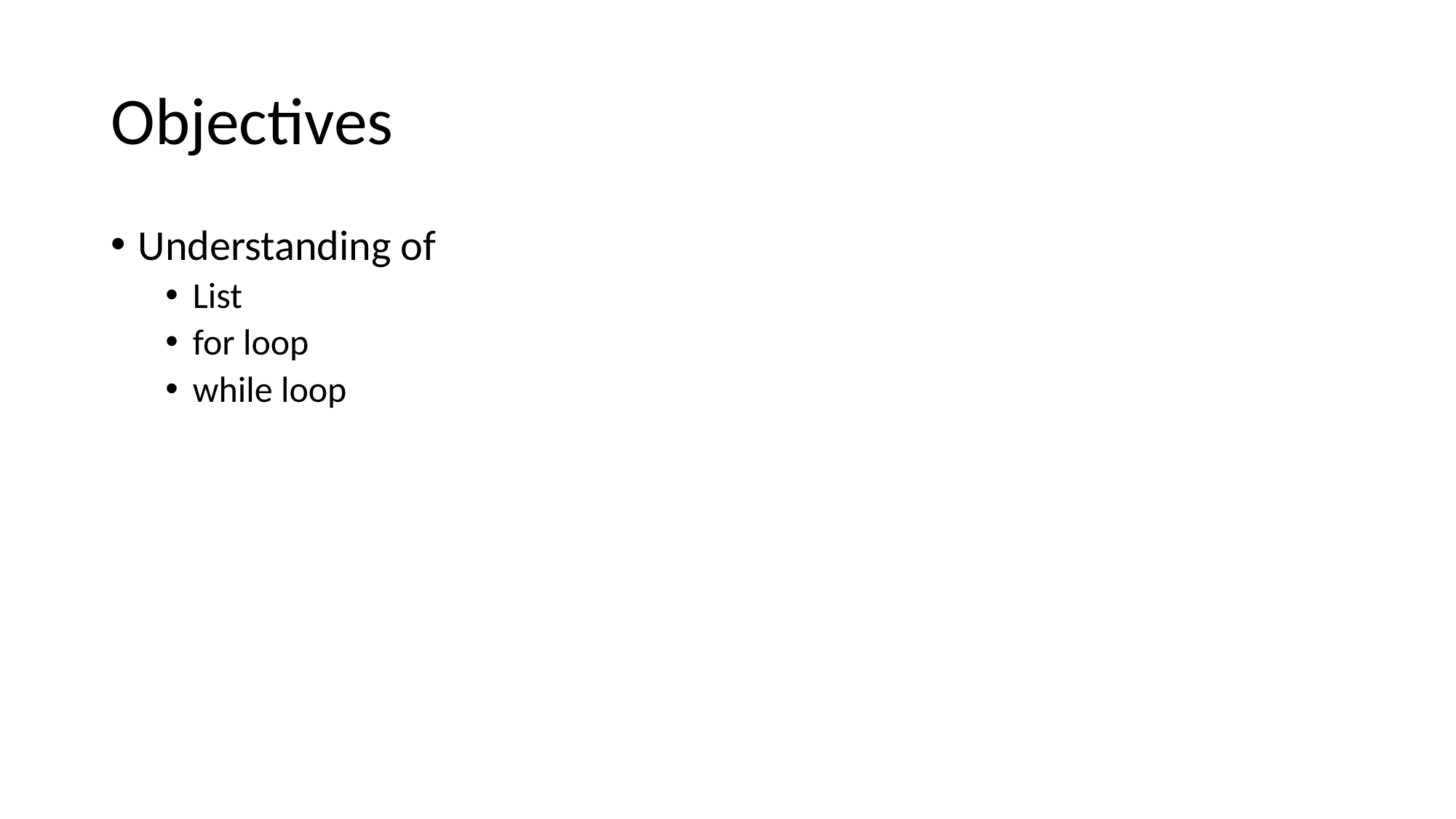

# Objectives
Understanding of
List
for loop
while loop